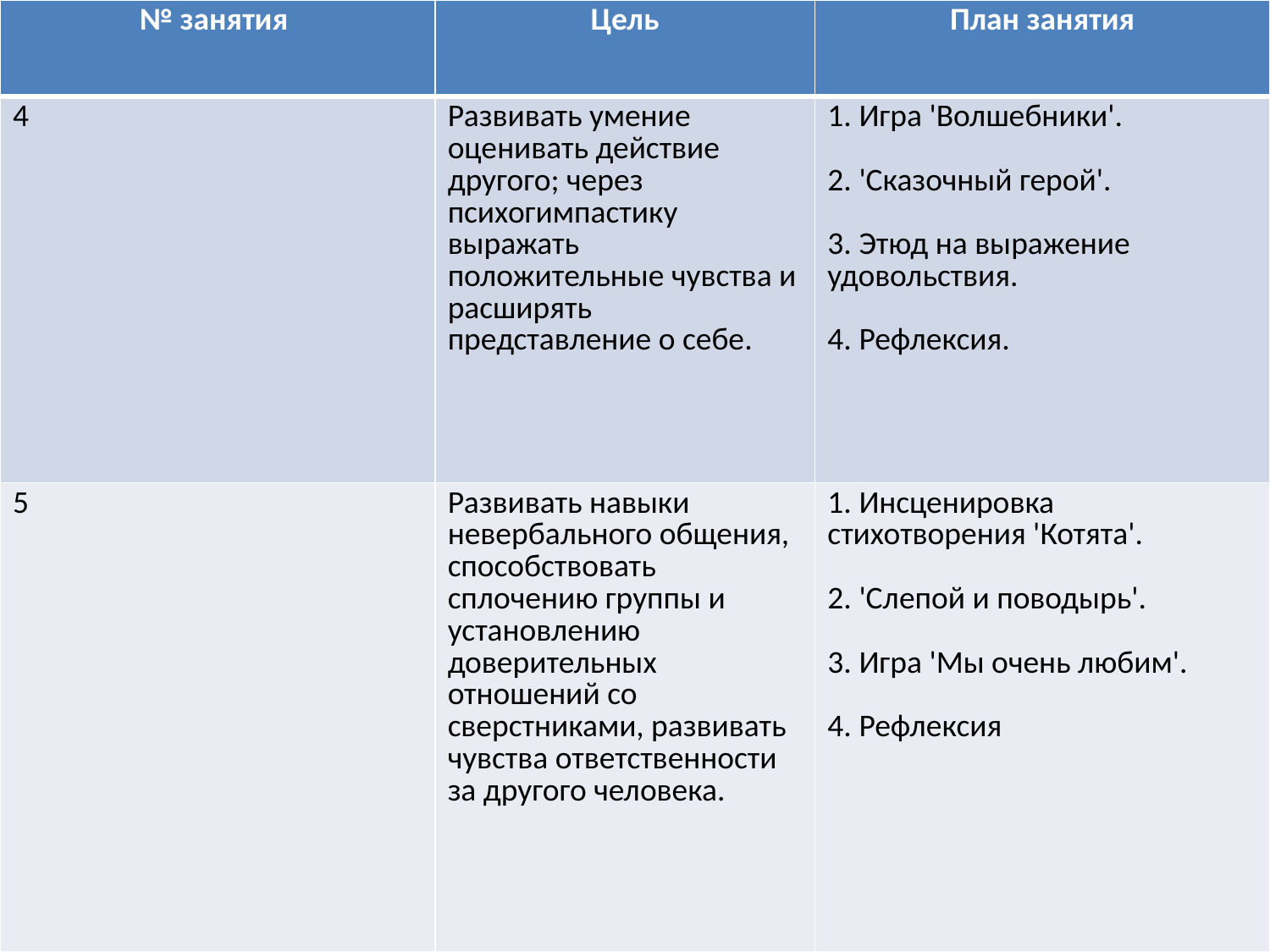

| № занятия | Цель | План занятия |
| --- | --- | --- |
| 4 | Развивать умение оценивать действие другого; через психогимпастику выражать положительные чувства и расширять представление о себе. | 1. Игра 'Волшебники'.   2. 'Сказочный герой'.   3. Этюд на выражение удовольствия.   4. Рефлексия. |
| 5 | Развивать навыки невербального общения, способствовать сплочению группы и установлению доверительных отношений со сверстниками, развивать чувства ответственности за другого человека. | 1. Инсценировка стихотворения 'Котята'.   2. 'Слепой и поводырь'.   3. Игра 'Мы очень любим'.   4. Рефлексия |
#